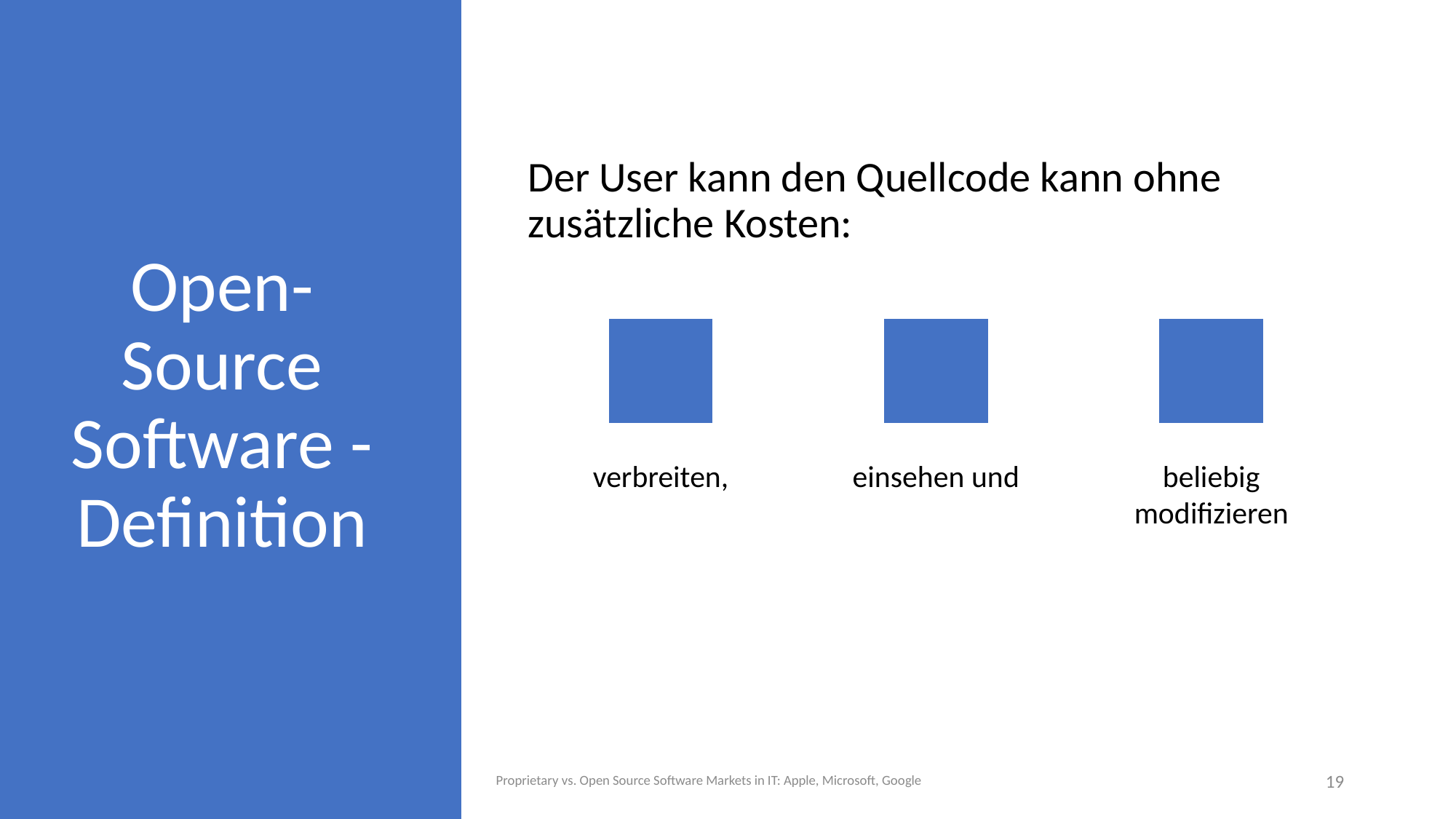

Der User kann den Quellcode kann ohne zusätzliche Kosten:
# Open-Source Software - Definition
verbreiten,
einsehen und
beliebig modifizieren
Proprietary vs. Open Source Software Markets in IT: Apple, Microsoft, Google
19